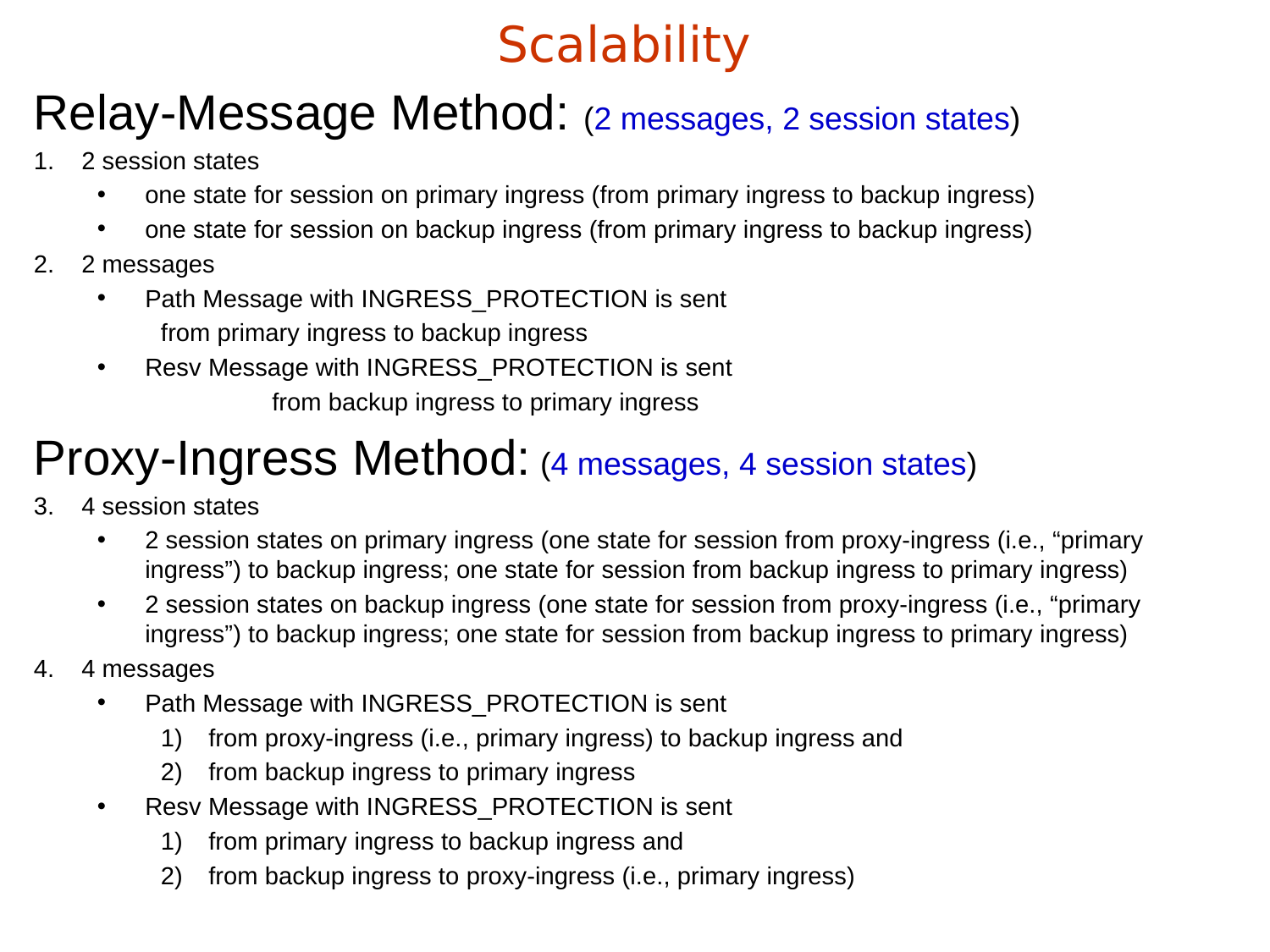

# Scalability
Relay-Message Method: (2 messages, 2 session states)
2 session states
one state for session on primary ingress (from primary ingress to backup ingress)
one state for session on backup ingress (from primary ingress to backup ingress)
2 messages
Path Message with INGRESS_PROTECTION is sent
from primary ingress to backup ingress
Resv Message with INGRESS_PROTECTION is sent
		from backup ingress to primary ingress
Proxy-Ingress Method: (4 messages, 4 session states)
4 session states
2 session states on primary ingress (one state for session from proxy-ingress (i.e., “primary ingress”) to backup ingress; one state for session from backup ingress to primary ingress)
2 session states on backup ingress (one state for session from proxy-ingress (i.e., “primary ingress”) to backup ingress; one state for session from backup ingress to primary ingress)
4 messages
Path Message with INGRESS_PROTECTION is sent
from proxy-ingress (i.e., primary ingress) to backup ingress and
from backup ingress to primary ingress
Resv Message with INGRESS_PROTECTION is sent
from primary ingress to backup ingress and
from backup ingress to proxy-ingress (i.e., primary ingress)